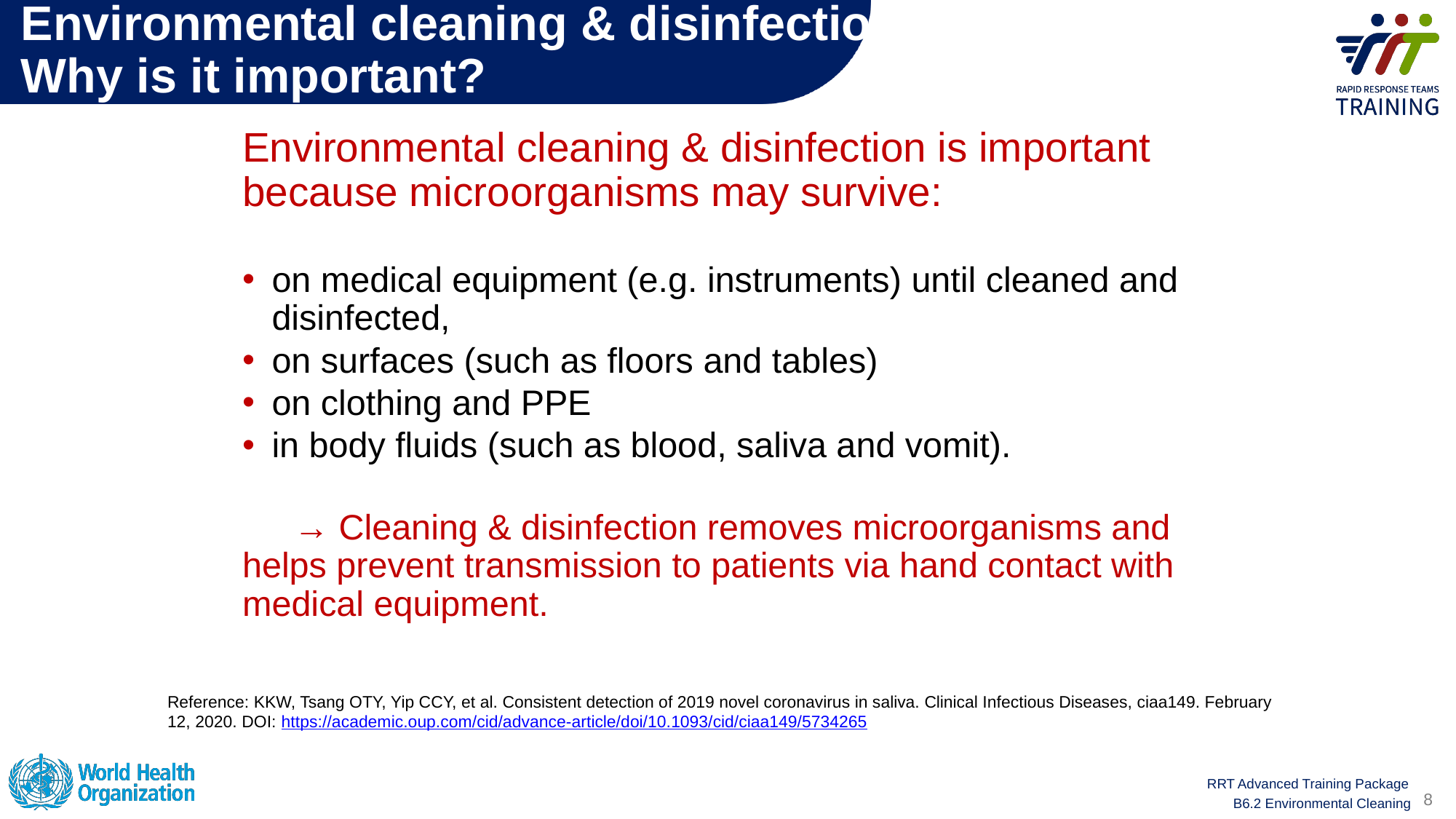

Environmental cleaning & disinfection:
Why is it important?
Environmental cleaning & disinfection is important because microorganisms may survive:

on medical equipment (e.g. instruments) until cleaned and disinfected,
on surfaces (such as floors and tables)
on clothing and PPE
in body fluids (such as blood, saliva and vomit).

→ Cleaning & disinfection removes microorganisms and helps prevent transmission to patients via hand contact with medical equipment.
Reference: KKW, Tsang OTY, Yip CCY, et al. Consistent detection of 2019 novel coronavirus in saliva. Clinical Infectious Diseases, ciaa149. February 12, 2020. DOI: https://academic.oup.com/cid/advance-article/doi/10.1093/cid/ciaa149/5734265